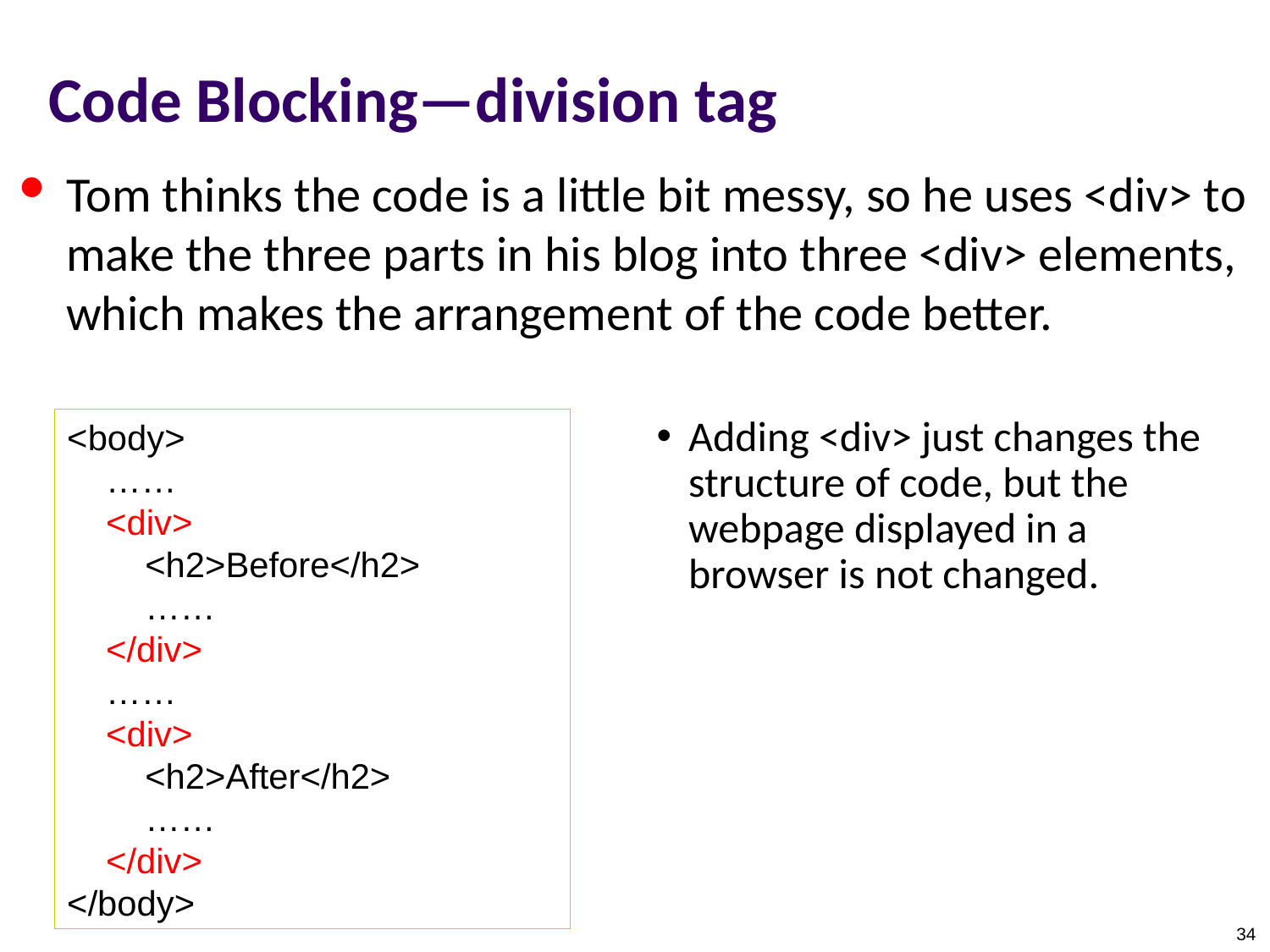

Code Blocking—division tag
Tom thinks the code is a little bit messy, so he uses <div> to make the three parts in his blog into three <div> elements, which makes the arrangement of the code better.
<body>
    ……
    <div>
        <h2>Before</h2>
        ……
    </div>
    ……
    <div>
        <h2>After</h2>
        ……
    </div>
</body>
Adding <div> just changes the structure of code, but the webpage displayed in a browser is not changed.
34